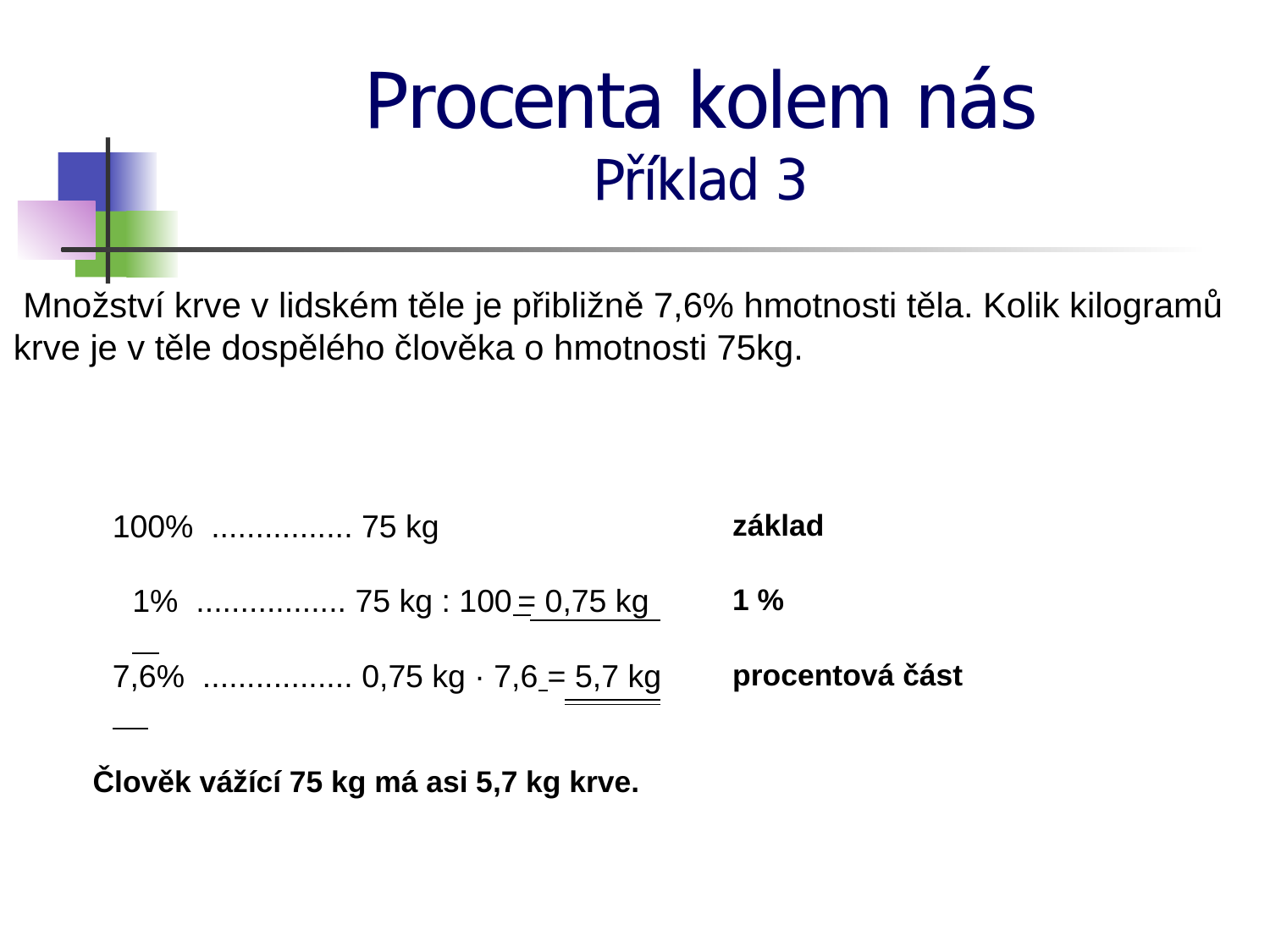

# Procenta kolem nás Příklad 3
 Množství krve v lidském těle je přibližně 7,6% hmotnosti těla. Kolik kilogramů krve je v těle dospělého člověka o hmotnosti 75kg.
základ
100%  ................ 75 kg
1%  ................. 75 kg : 100
= 0,75 kg
1 %
7,6%  ................. 0,75 kg · 7,6
= 5,7 kg
procentová část
Člověk vážící 75 kg má asi 5,7 kg krve.